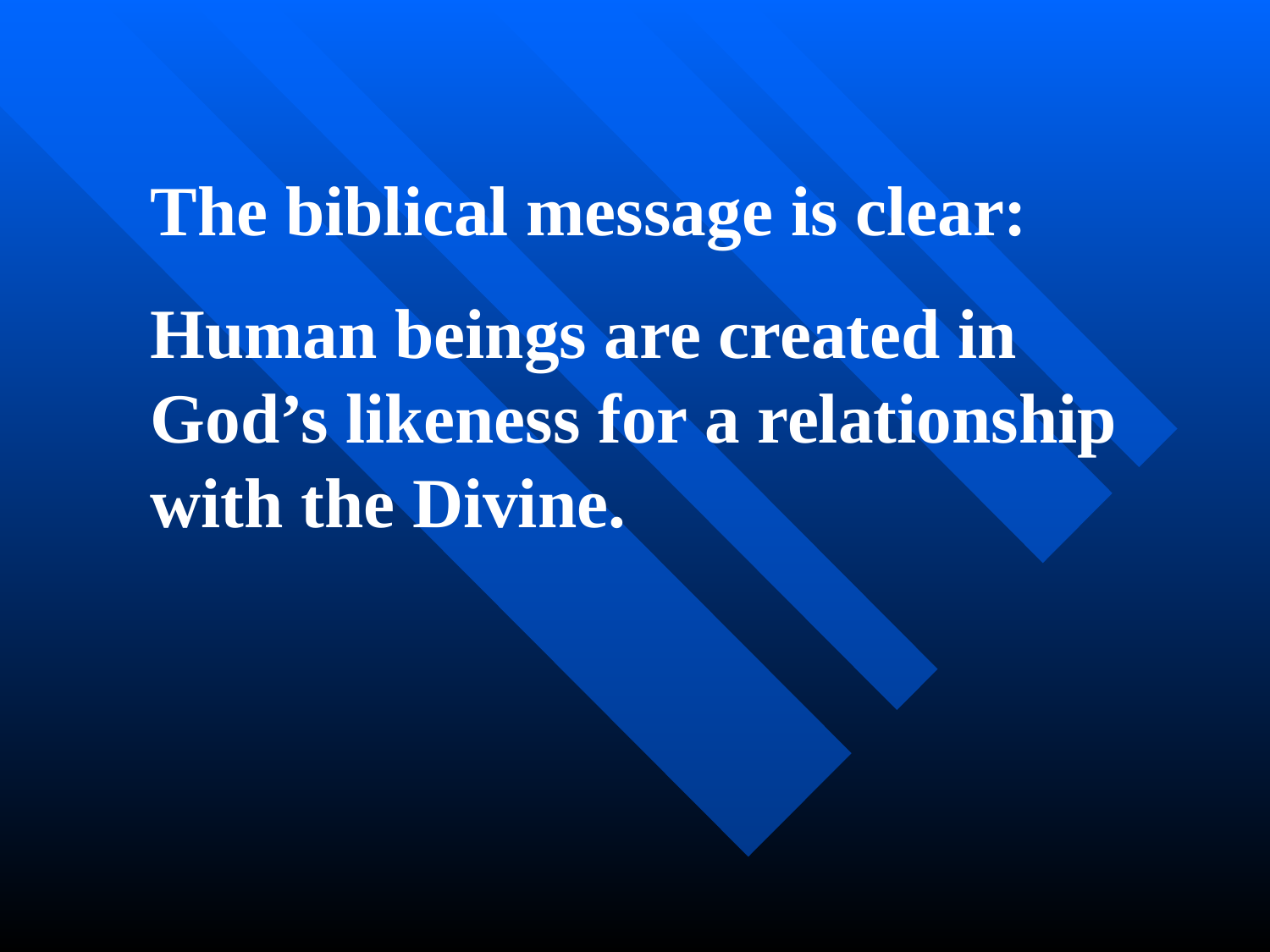

The biblical message is clear:

Human beings are created in
God’s likeness for a relationship with the Divine.